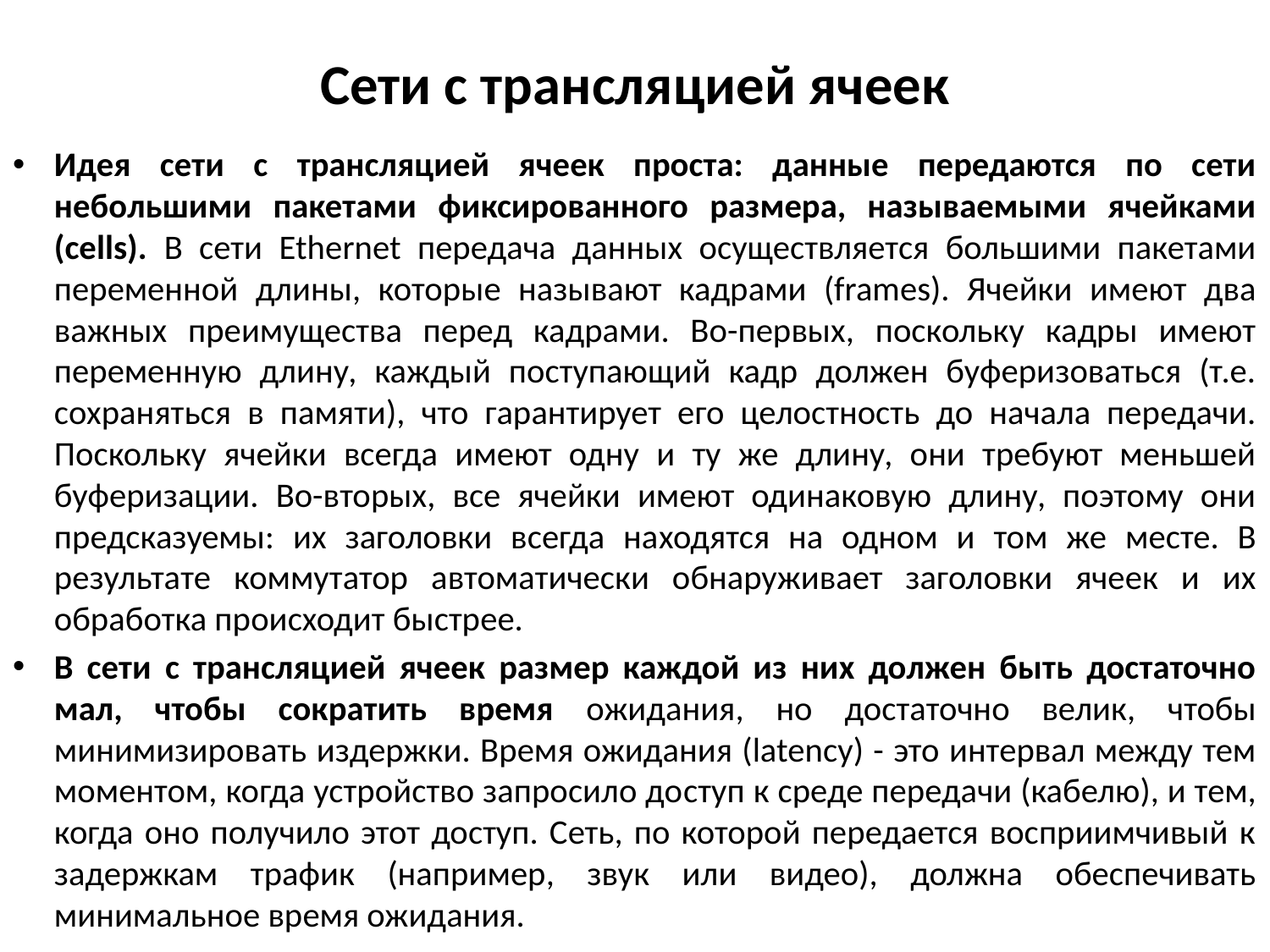

# Сети с трансляцией ячеек
Идея сети с трансляцией ячеек проста: данные передаются по сети небольшими пакетами фиксированного размера, называемыми ячейками (cells). В сети Ethernet передача данных осуществляется большими пакетами переменной длины, которые называют кадрами (frames). Ячейки имеют два важных преимущества перед кадрами. Во-первых, поскольку кадры имеют переменную длину, каждый поступающий кадр должен буферизоваться (т.е. сохраняться в памяти), что гарантирует его целостность до начала передачи. Поскольку ячейки всегда имеют одну и ту же длину, они требуют меньшей буферизации. Во-вторых, все ячейки имеют одинаковую длину, поэтому они предсказуемы: их заголовки всегда на­ходятся на одном и том же месте. В результате коммутатор автоматически обнаруживает заголовки ячеек и их обработка происходит быстрее.
В сети с трансляцией ячеек размер каждой из них должен быть достаточно мал, чтобы сократить время ожидания, но достаточно велик, чтобы минимизировать издержки. Время ожидания (latency) - это интервал между тем моментом, когда устройство запросило до­ступ к среде передачи (кабелю), и тем, когда оно получило этот доступ. Сеть, по которой передается восприимчивый к задержкам трафик (например, звук или видео), должна обеспечивать минимальное время ожидания.